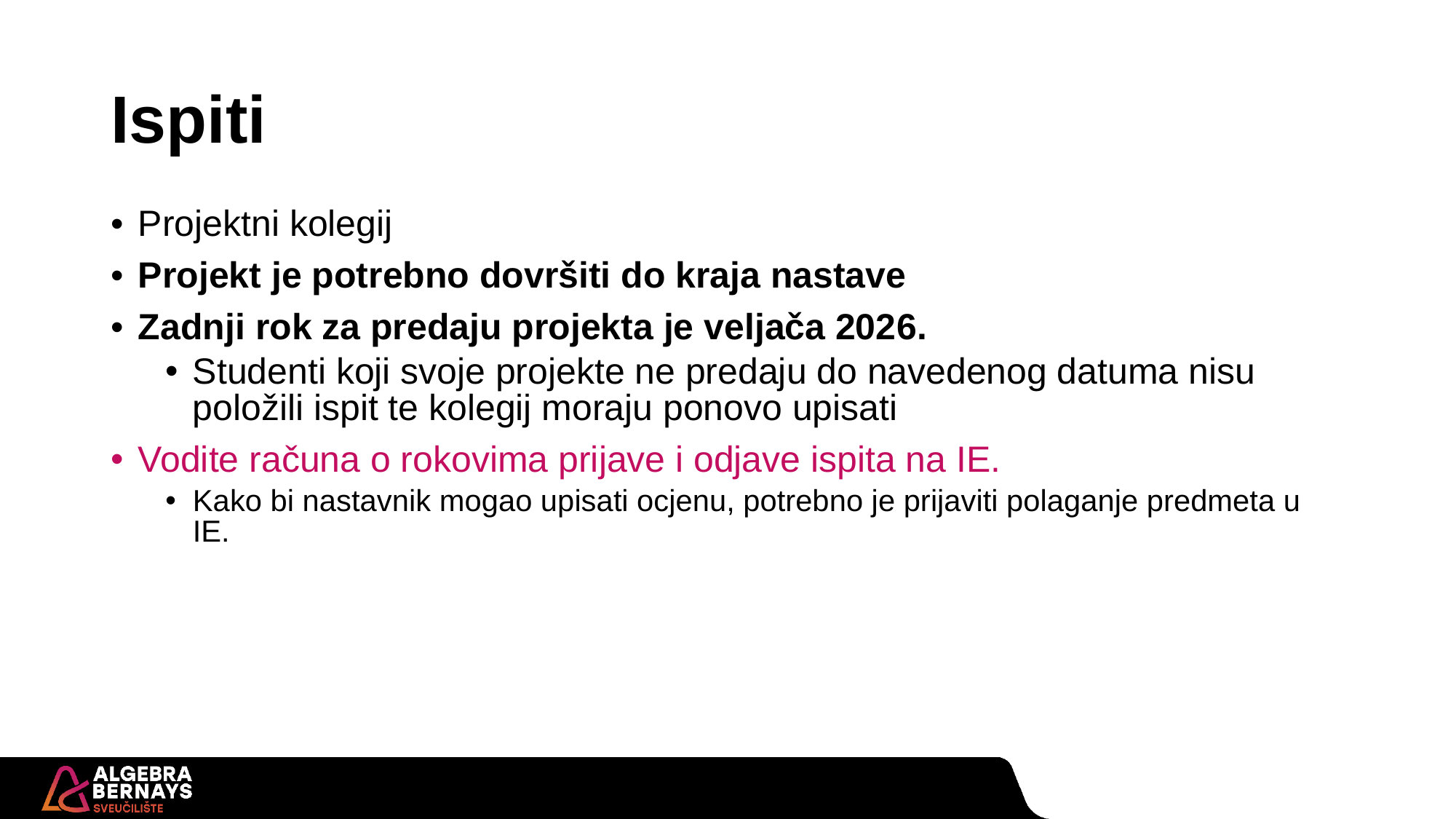

Ispiti
Projektni kolegij
Projekt je potrebno dovršiti do kraja nastave
Zadnji rok za predaju projekta je veljača 2026.
Studenti koji svoje projekte ne predaju do navedenog datuma nisu položili ispit te kolegij moraju ponovo upisati
Vodite računa o rokovima prijave i odjave ispita na IE.
Kako bi nastavnik mogao upisati ocjenu, potrebno je prijaviti polaganje predmeta u IE.